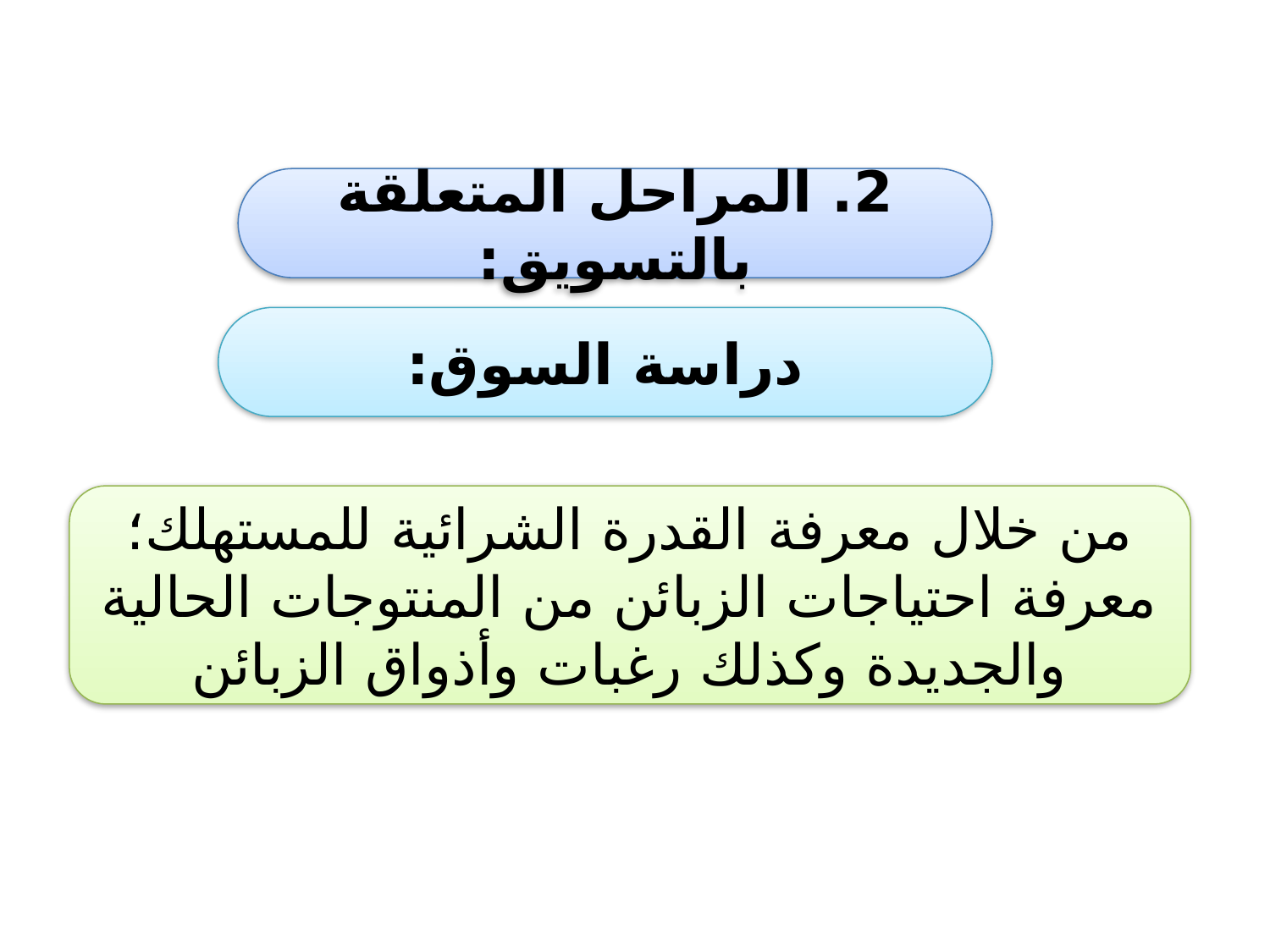

2. المراحل المتعلقة بالتسويق:
دراسة السوق:
من خلال معرفة القدرة الشرائية للمستهلك؛ معرفة احتياجات الزبائن من المنتوجات الحالية والجديدة وكذلك رغبات وأذواق الزبائن